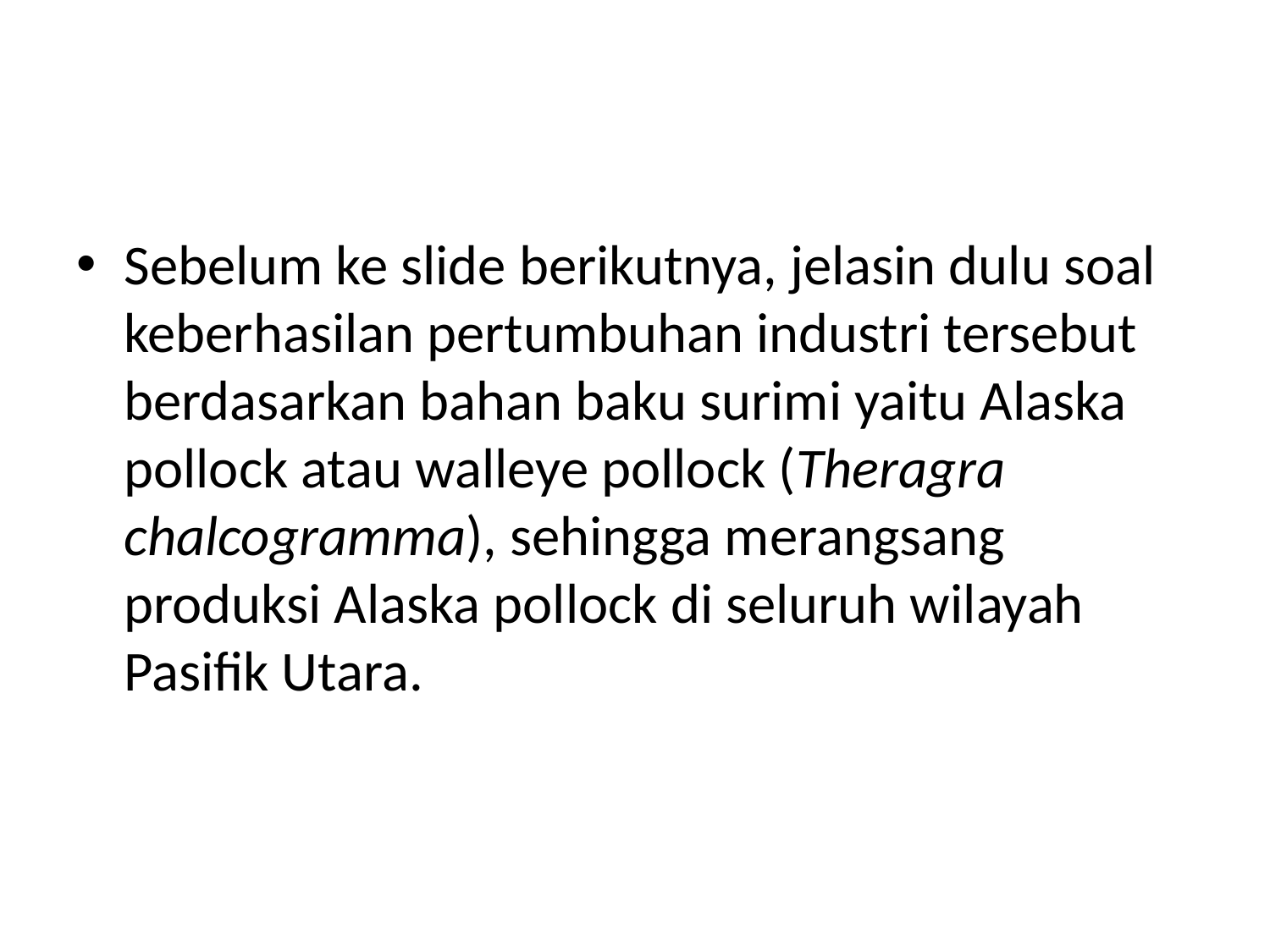

Sebelum ke slide berikutnya, jelasin dulu soal keberhasilan pertumbuhan industri tersebut berdasarkan bahan baku surimi yaitu Alaska pollock atau walleye pollock (Theragra chalcogramma), sehingga merangsang produksi Alaska pollock di seluruh wilayah Pasifik Utara.